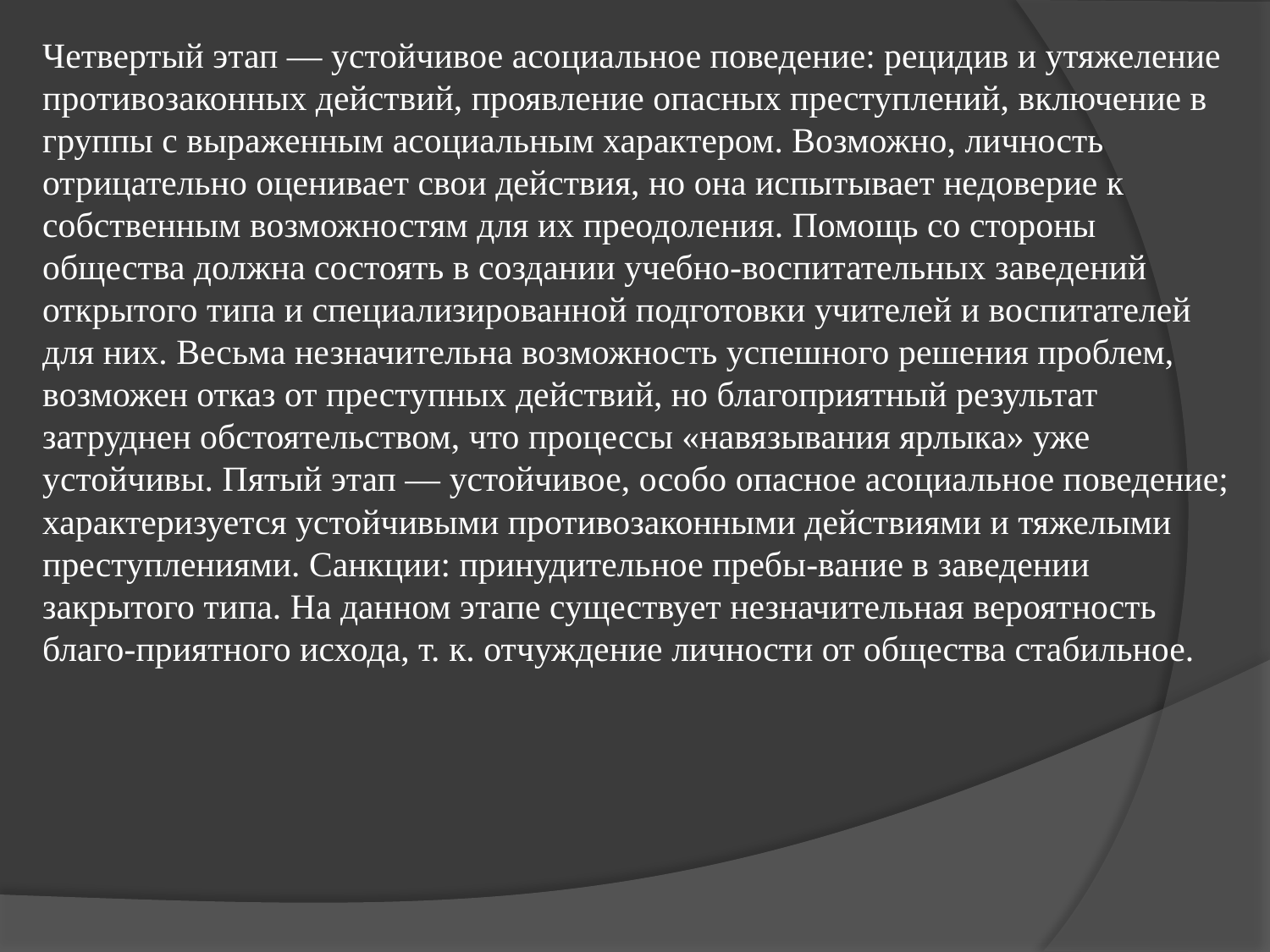

Четвертый этап — устойчивое асоциальное поведение: рецидив и утяжеление противозаконных действий, проявление опасных преступлений, включение в группы с выраженным асоциальным характером. Возможно, личность отрицательно оценивает свои действия, но она испытывает недоверие к собственным возможностям для их преодоления. Помощь со стороны общества должна состоять в создании учебно-воспитательных заведений открытого типа и специализированной подготовки учителей и воспитателей для них. Весьма незначительна возможность успешного решения проблем, возможен отказ от преступных действий, но благоприятный результат затруднен обстоятельством, что процессы «навязывания ярлыка» уже устойчивы. Пятый этап — устойчивое, особо опасное асоциальное поведение; характеризуется устойчивыми противозаконными действиями и тяжелыми преступлениями. Санкции: принудительное пребы-вание в заведении закрытого типа. На данном этапе существует незначительная вероятность благо-приятного исхода, т. к. отчуждение личности от общества стабильное.
#